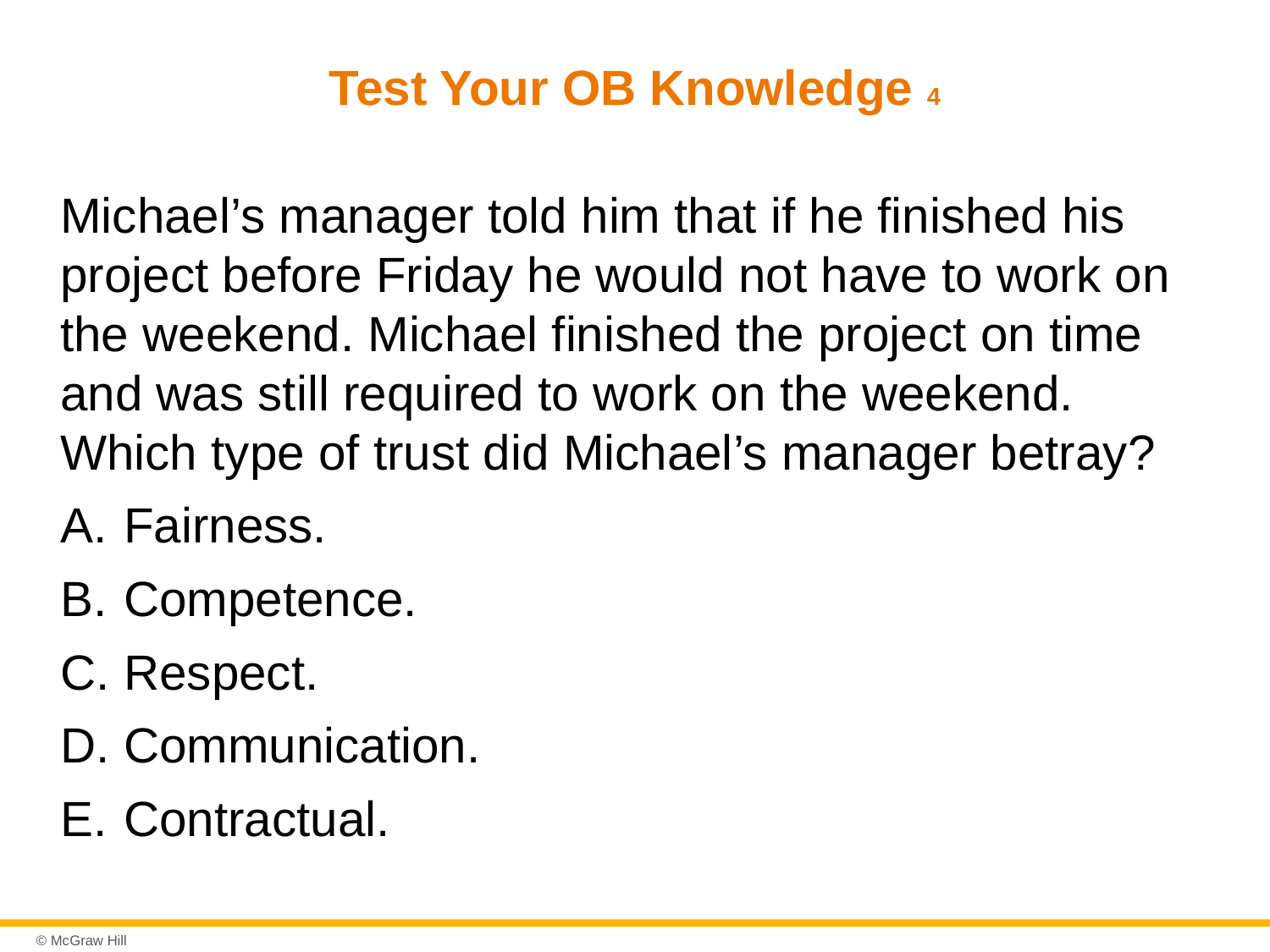

# Test Your OB Knowledge 4
Michael’s manager told him that if he finished his project before Friday he would not have to work on the weekend. Michael finished the project on time and was still required to work on the weekend. Which type of trust did Michael’s manager betray?
Fairness.
Competence.
Respect.
Communication.
Contractual.